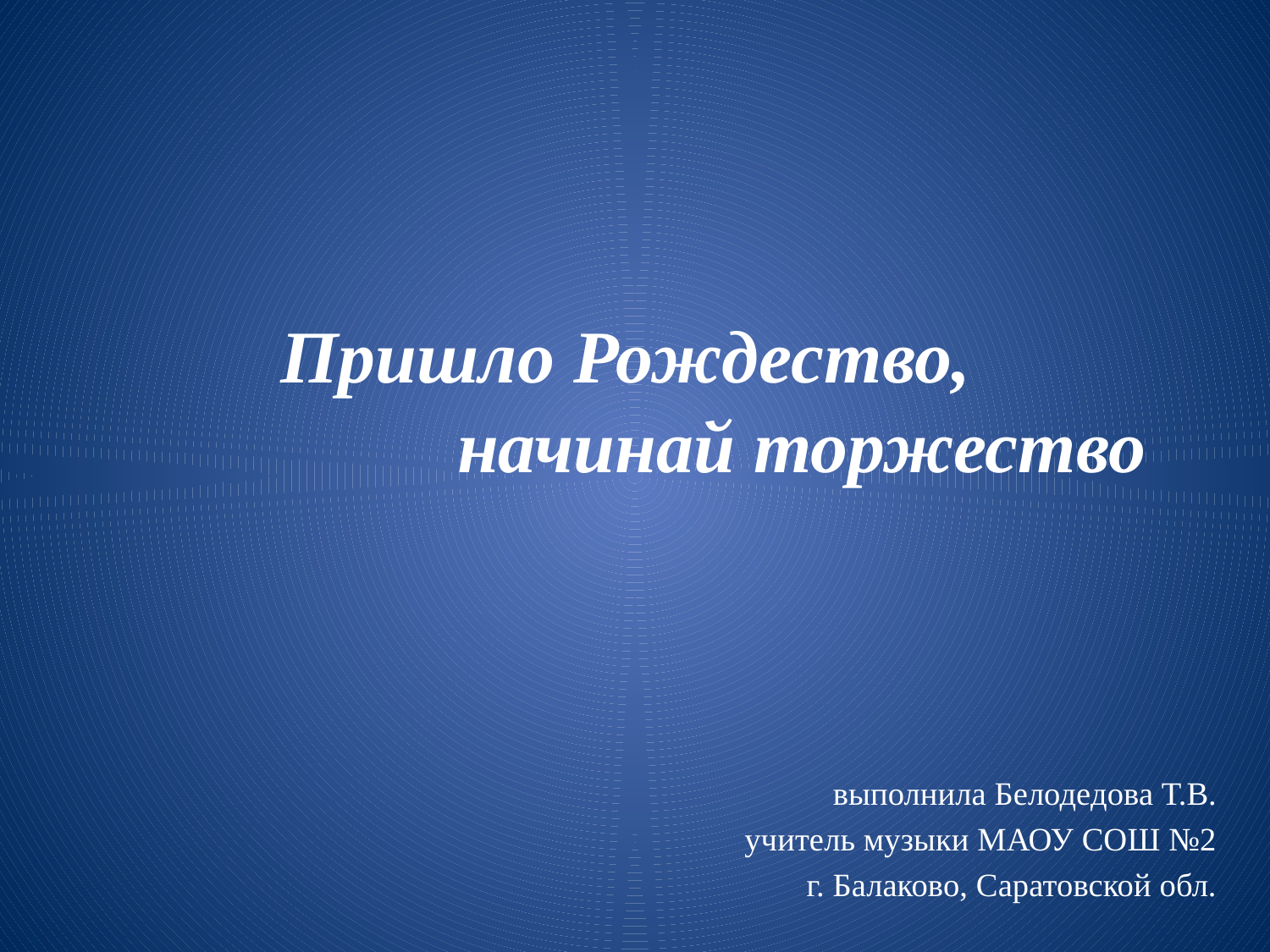

# Пришло Рождество, начинай торжество
выполнила Белодедова Т.В.
учитель музыки МАОУ СОШ №2
г. Балаково, Саратовской обл.